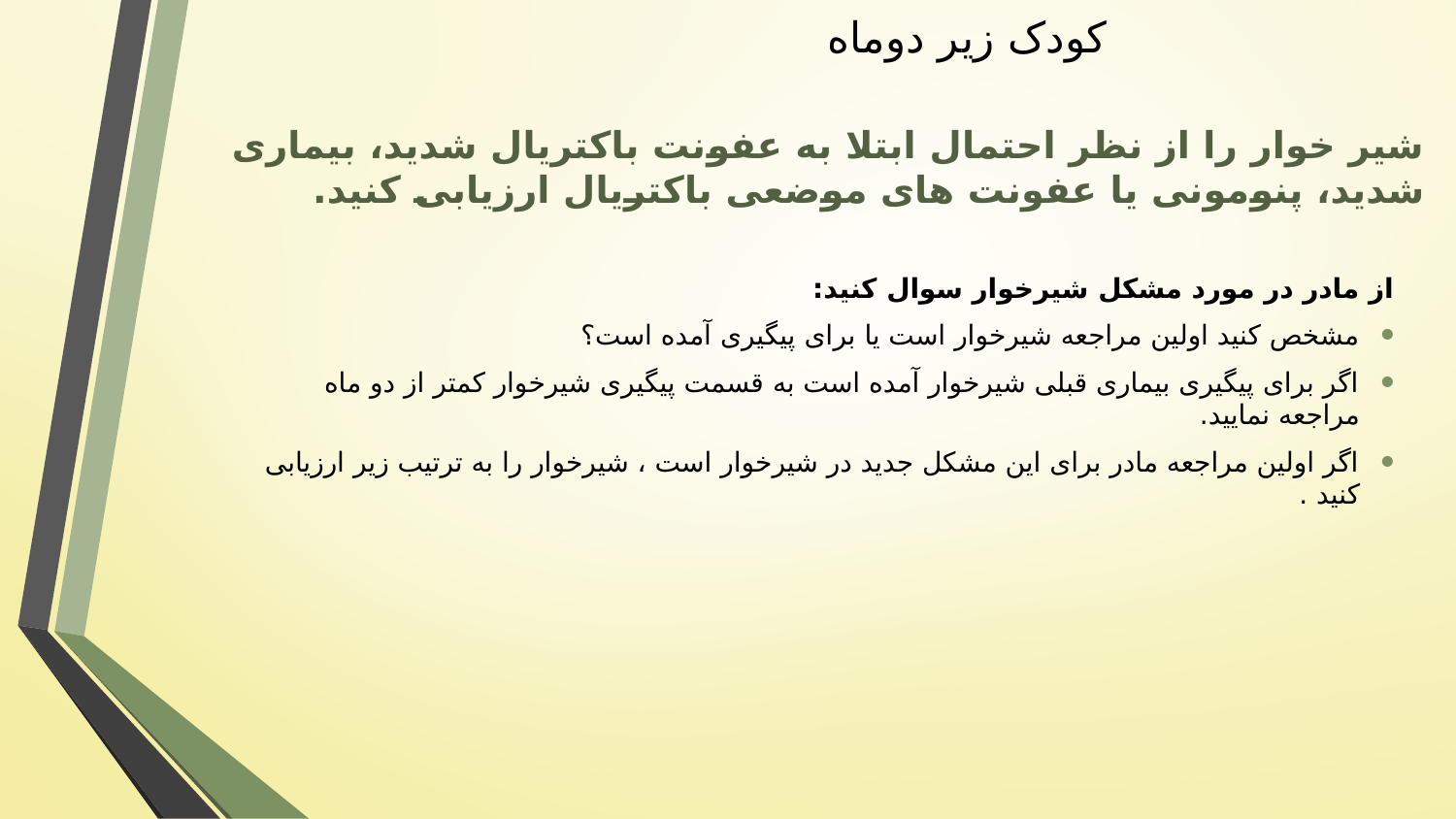

کودک زیر دوماه
# شیر خوار را از نظر احتمال ابتلا به عفونت باکتریال شدید، بیماری شدید، پنومونی یا عفونت های موضعی باکتریال ارزیابی کنید.
از مادر در مورد مشکل شیرخوار سوال کنید:
مشخص کنید اولین مراجعه شیرخوار است یا برای پیگیری آمده است؟
اگر برای پیگیری بیماری قبلی شیرخوار آمده است به قسمت پیگیری شیرخوار کمتر از دو ماه مراجعه نمایید.
اگر اولین مراجعه مادر برای این مشکل جدید در شیرخوار است ، شیرخوار را به ترتیب زیر ارزیابی کنید .